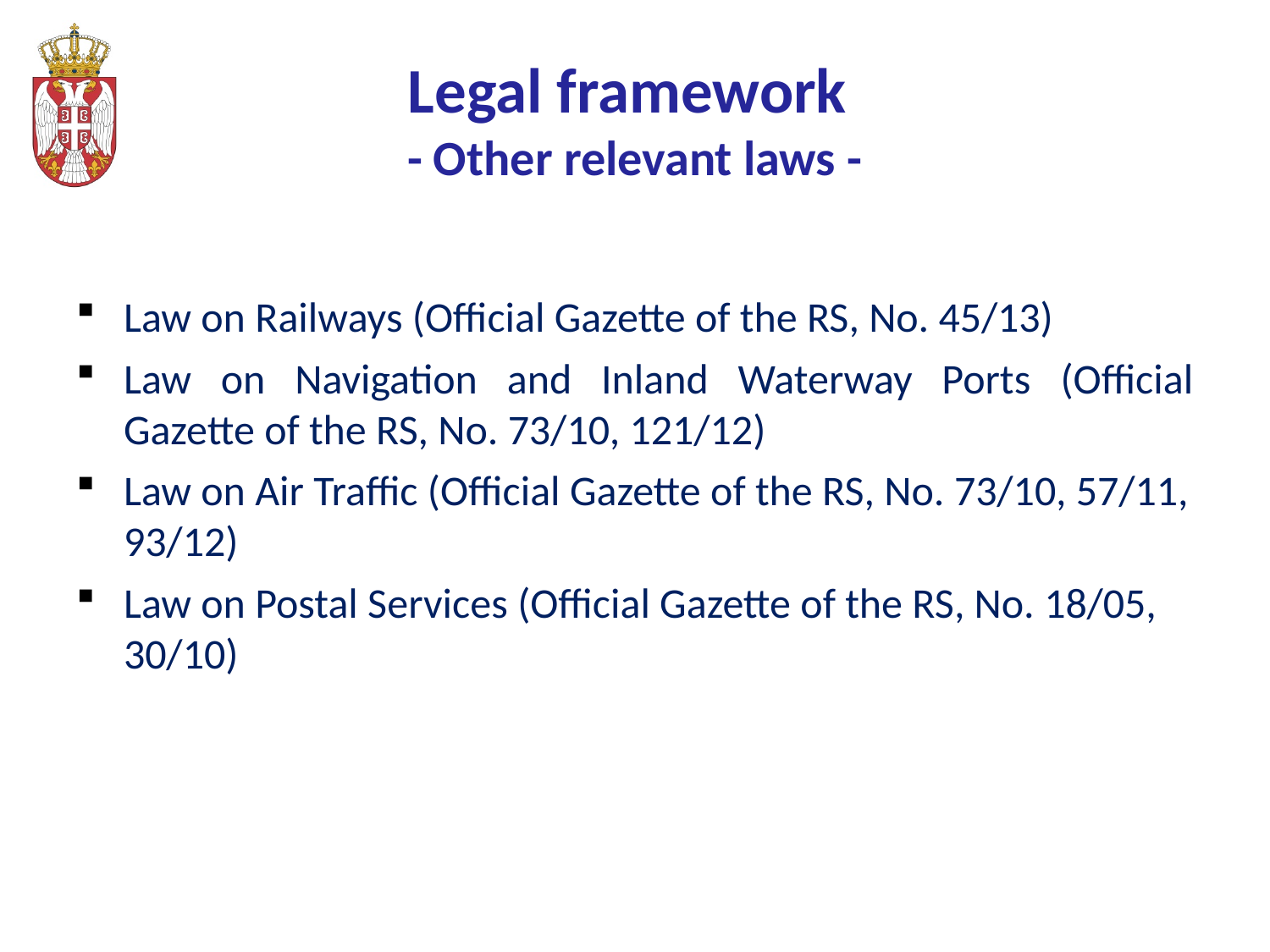

# Legal framework - Other relevant laws -

Law on Railways (Official Gazette of the RS, No. 45/13)
Law on Navigation and Inland Waterway Ports (Official Gazette of the RS, No. 73/10, 121/12)
Law on Air Traffic (Official Gazette of the RS, No. 73/10, 57/11, 93/12)
Law on Postal Services (Official Gazette of the RS, No. 18/05, 30/10)